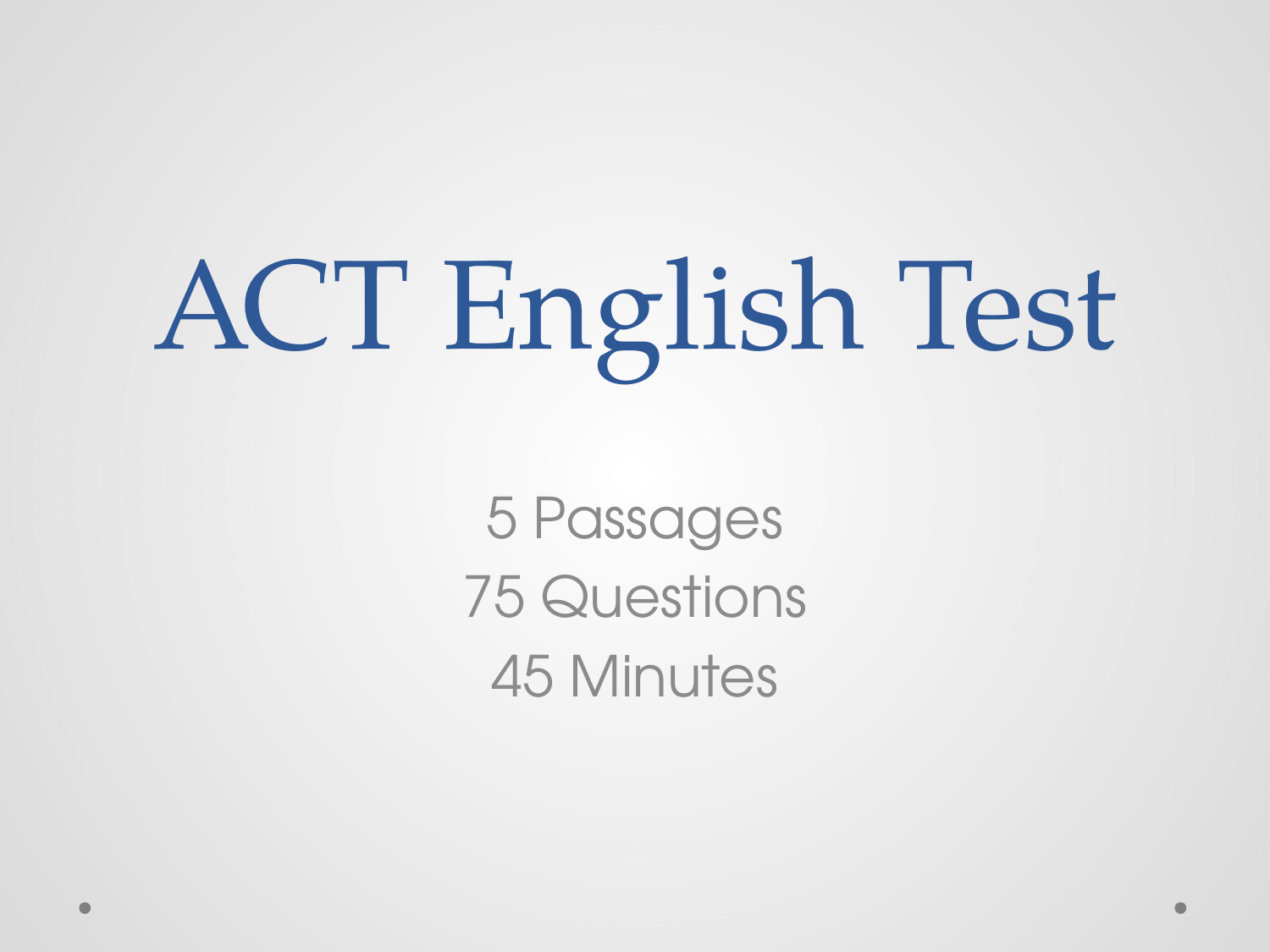

# ACT English Test
5 Passages
75 Questions
45 Minutes